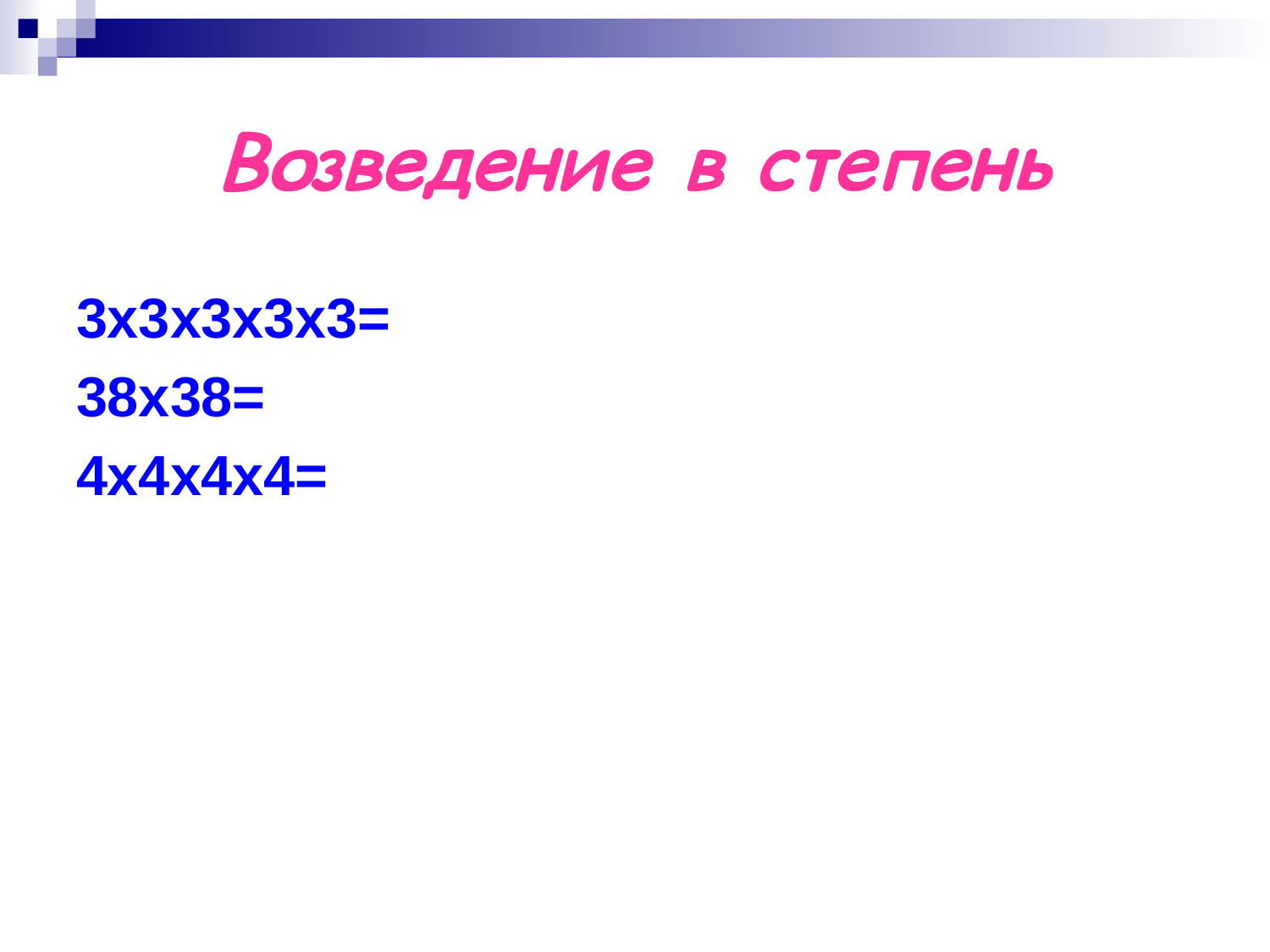

# Возведение в степень
3х3х3х3х3=
38х38=
4х4х4х4=